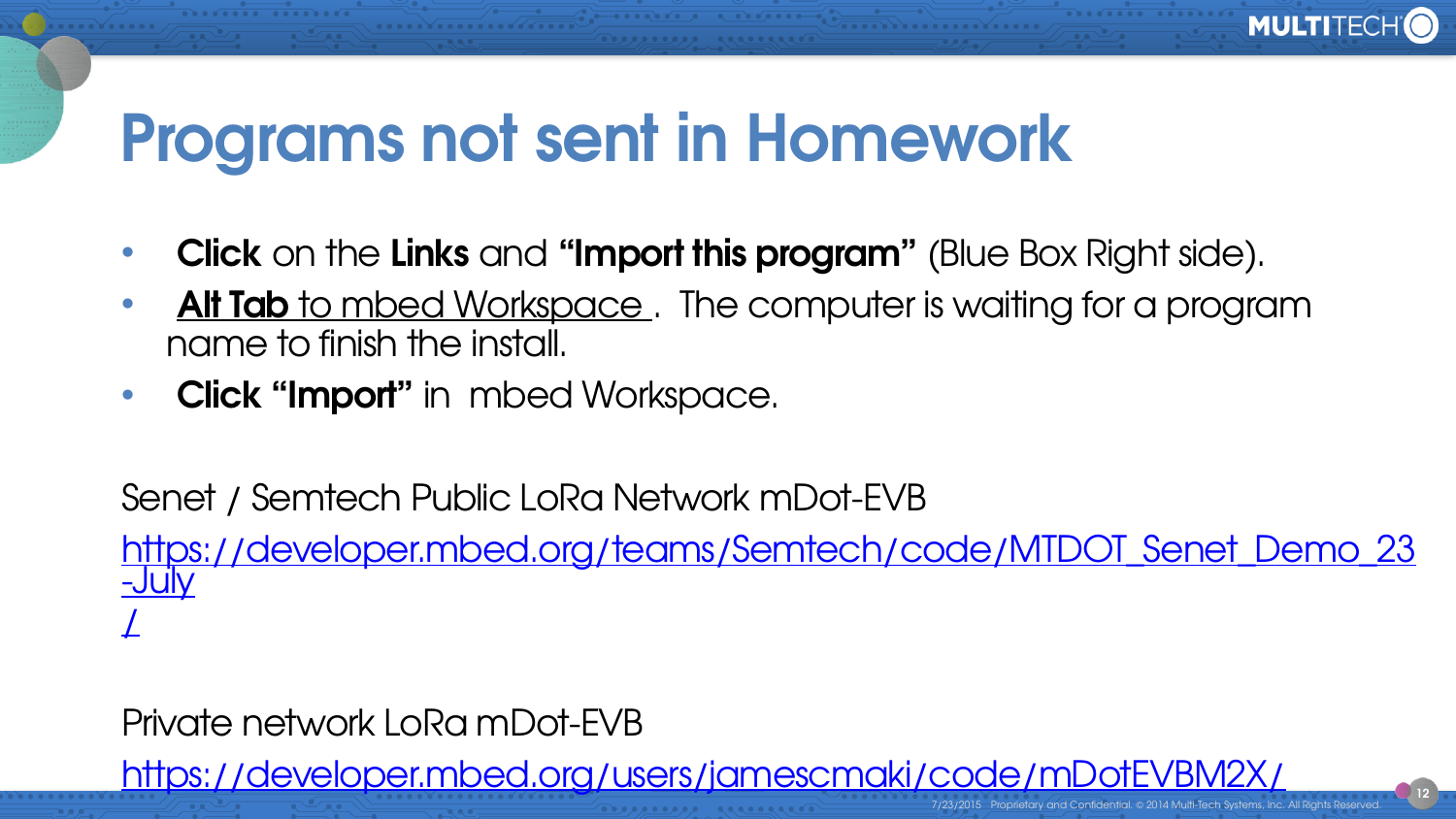

# Programs not sent in Homework
 Click on the Links and “Import this program” (Blue Box Right side).
 Alt Tab to mbed Workspace .  The computer is waiting for a program name to finish the install.
 Click “Import” in  mbed Workspace.

Senet / Semtech Public LoRa Network mDot-EVB
https://developer.mbed.org/teams/Semtech/code/MTDOT_Senet_Demo_23-July/

Private network LoRa mDot-EVB
https://developer.mbed.org/users/jamescmaki/code/mDotEVBM2X/

12
7/23/2015
Proprietary and Confidential. © 2014 Multi-Tech Systems, Inc. All Rights Reserved.